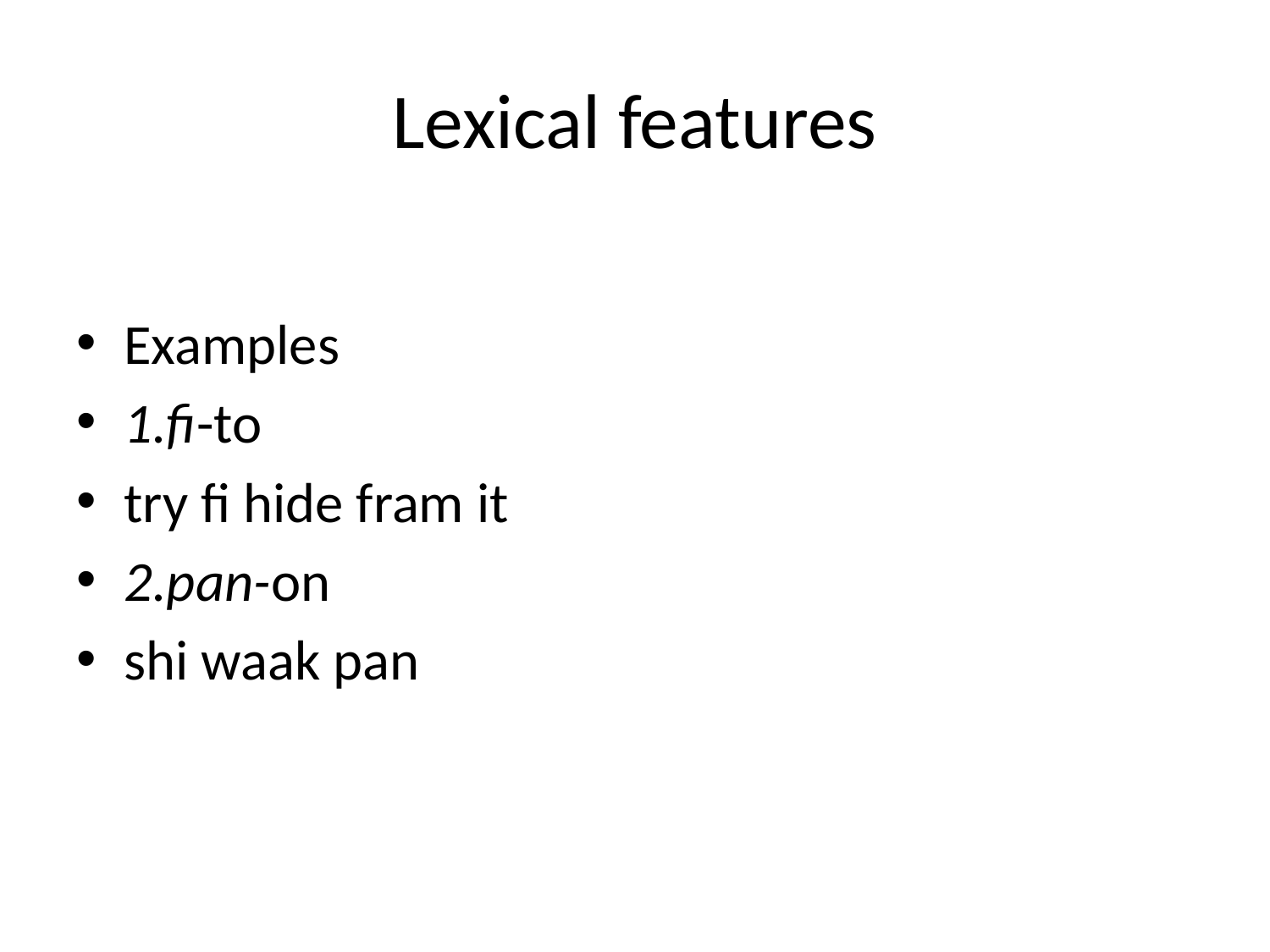

# Lexical features

Examples
1.fi-to
try fi hide fram it
2.pan-on
shi waak pan